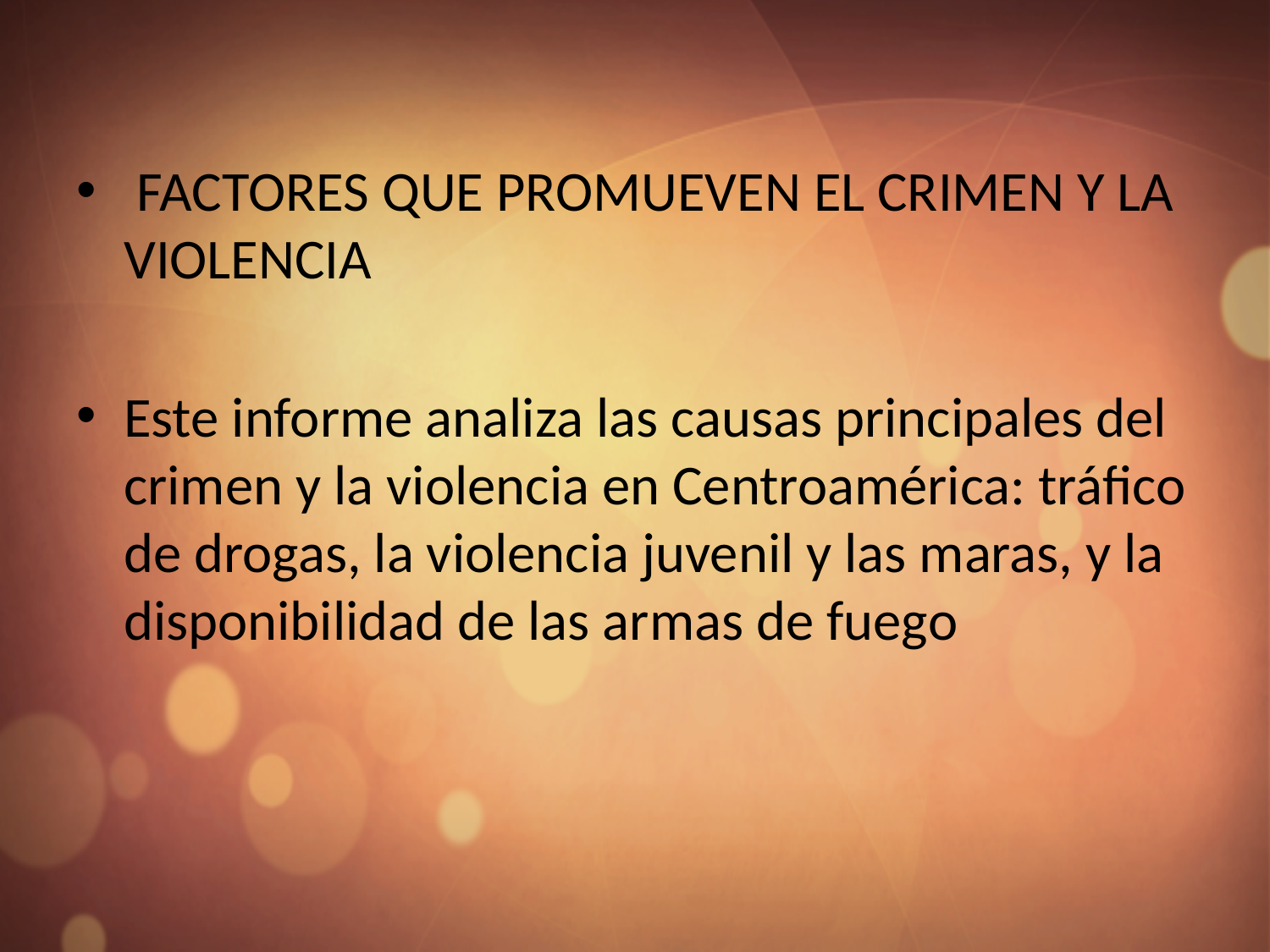

FACTORES QUE PROMUEVEN EL CRIMEN Y LA VIOLENCIA

Este informe analiza las causas principales del crimen y la violencia en Centroamérica: tráfico de drogas, la violencia juvenil y las maras, y la disponibilidad de las armas de fuego